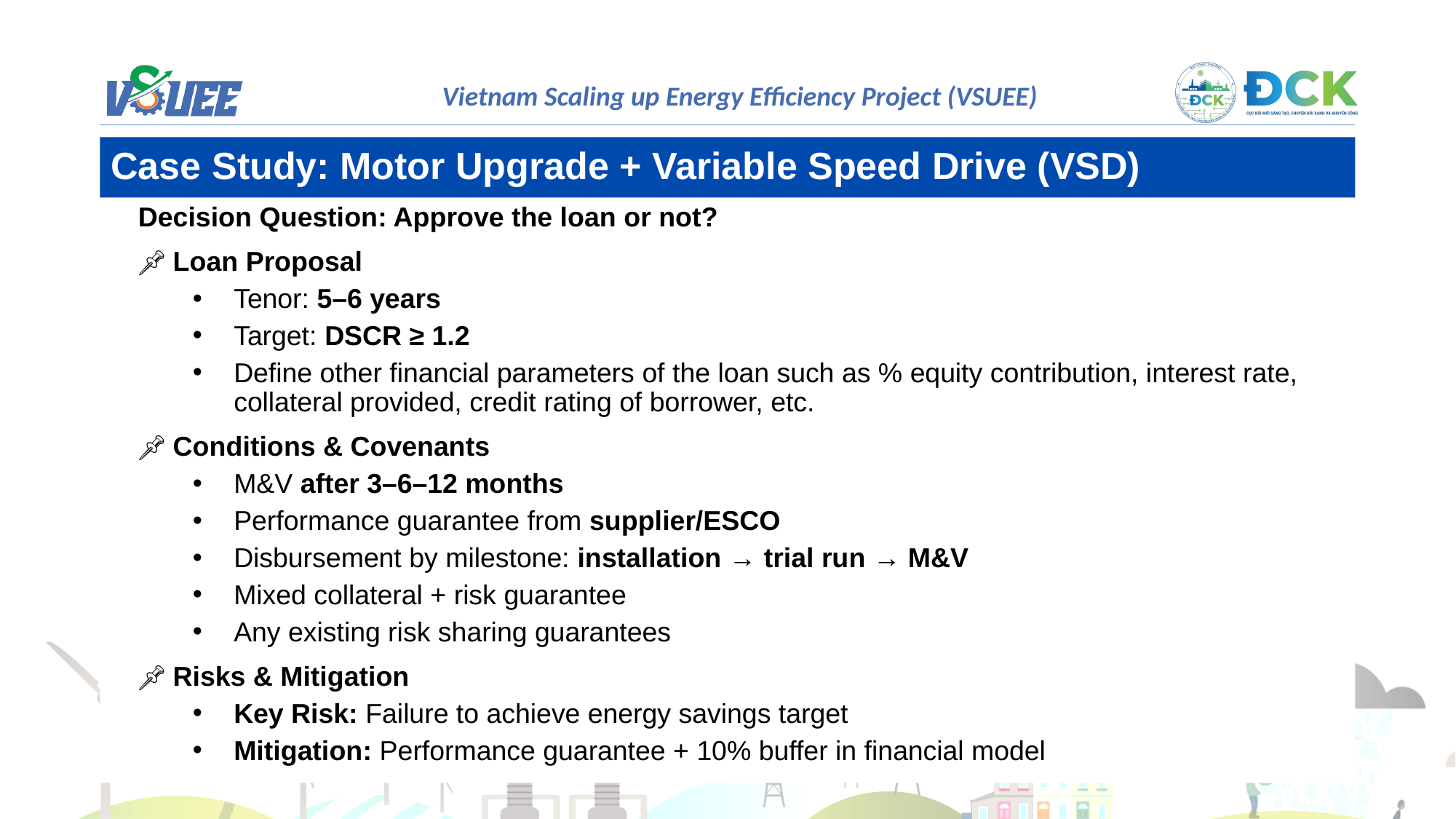

Case Study: Motor Upgrade + Variable Speed Drive (VSD)
Decision Question: Approve the loan or not?
📌 Loan Proposal
Tenor: 5–6 years
Target: DSCR ≥ 1.2
Define other financial parameters of the loan such as % equity contribution, interest rate, collateral provided, credit rating of borrower, etc.
📌 Conditions & Covenants
M&V after 3–6–12 months
Performance guarantee from supplier/ESCO
Disbursement by milestone: installation → trial run → M&V
Mixed collateral + risk guarantee
Any existing risk sharing guarantees
📌 Risks & Mitigation
Key Risk: Failure to achieve energy savings target
Mitigation: Performance guarantee + 10% buffer in financial model